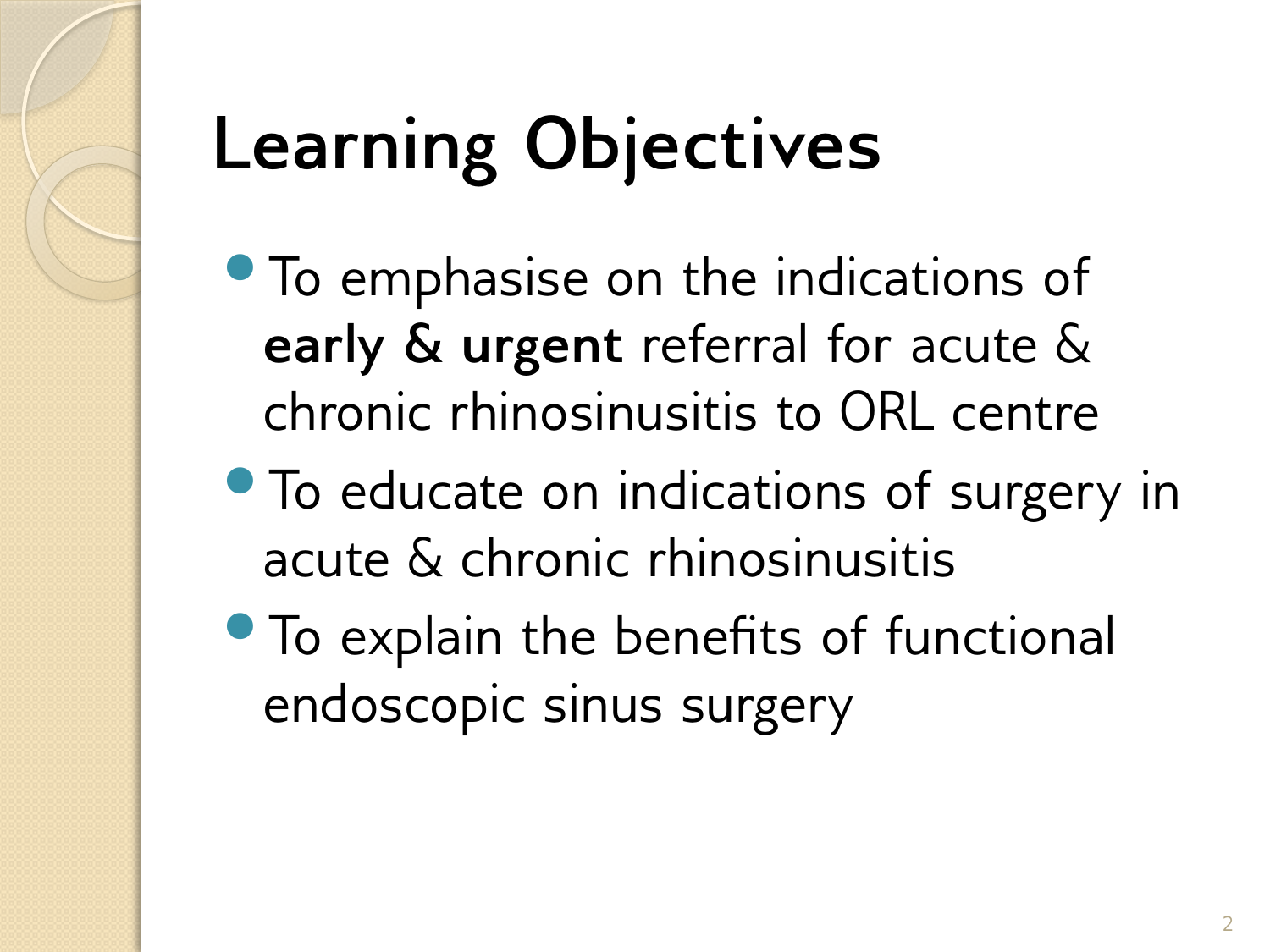

# Learning Objectives
To emphasise on the indications of early & urgent referral for acute & chronic rhinosinusitis to ORL centre
To educate on indications of surgery in acute & chronic rhinosinusitis
To explain the benefits of functional endoscopic sinus surgery

2